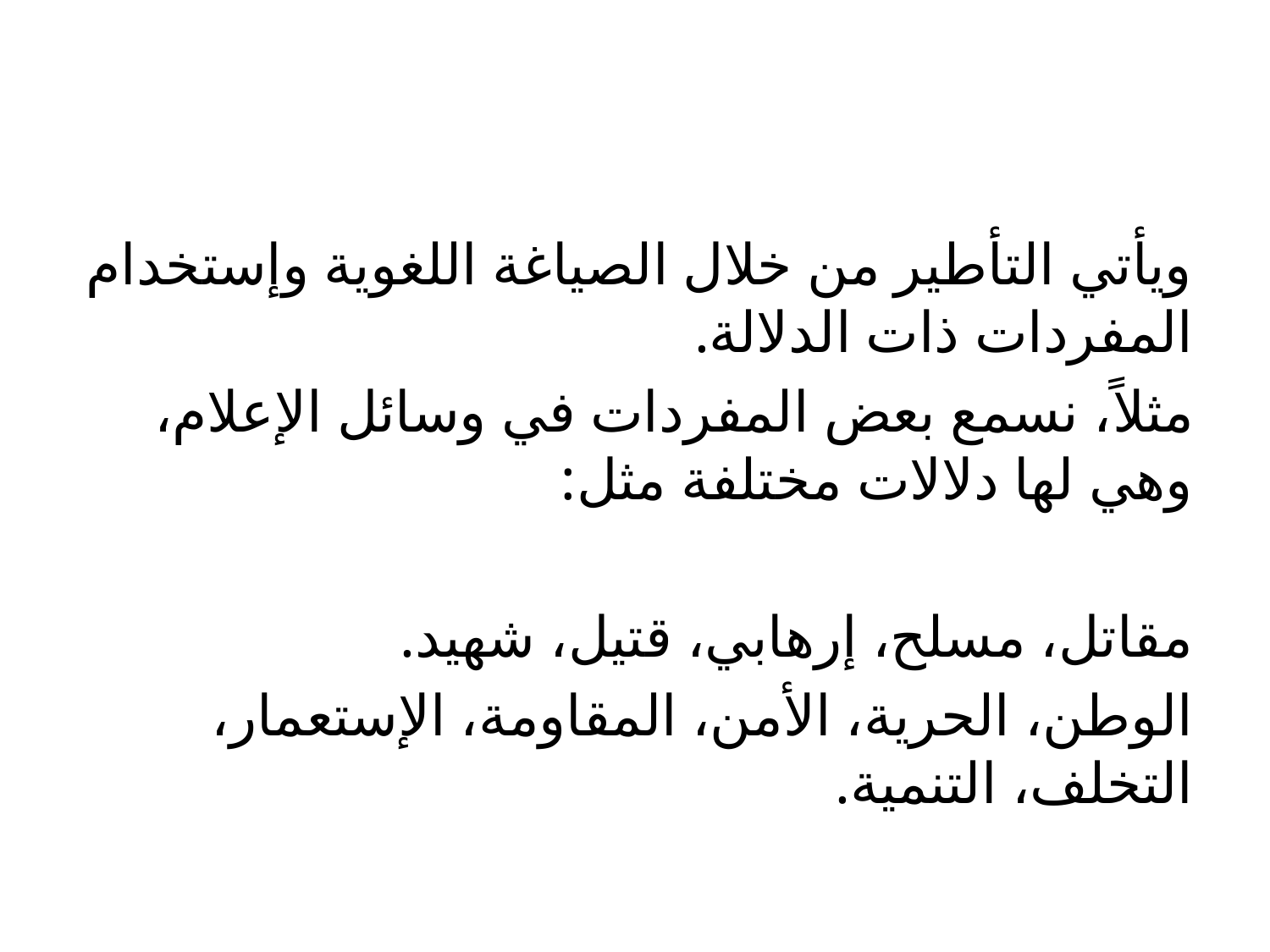

#
ويأتي التأطير من خلال الصياغة اللغوية وإستخدام المفردات ذات الدلالة.
مثلاً، نسمع بعض المفردات في وسائل الإعلام، وهي لها دلالات مختلفة مثل:

مقاتل، مسلح، إرهابي، قتيل، شهيد.
الوطن، الحرية، الأمن، المقاومة، الإستعمار، التخلف، التنمية.